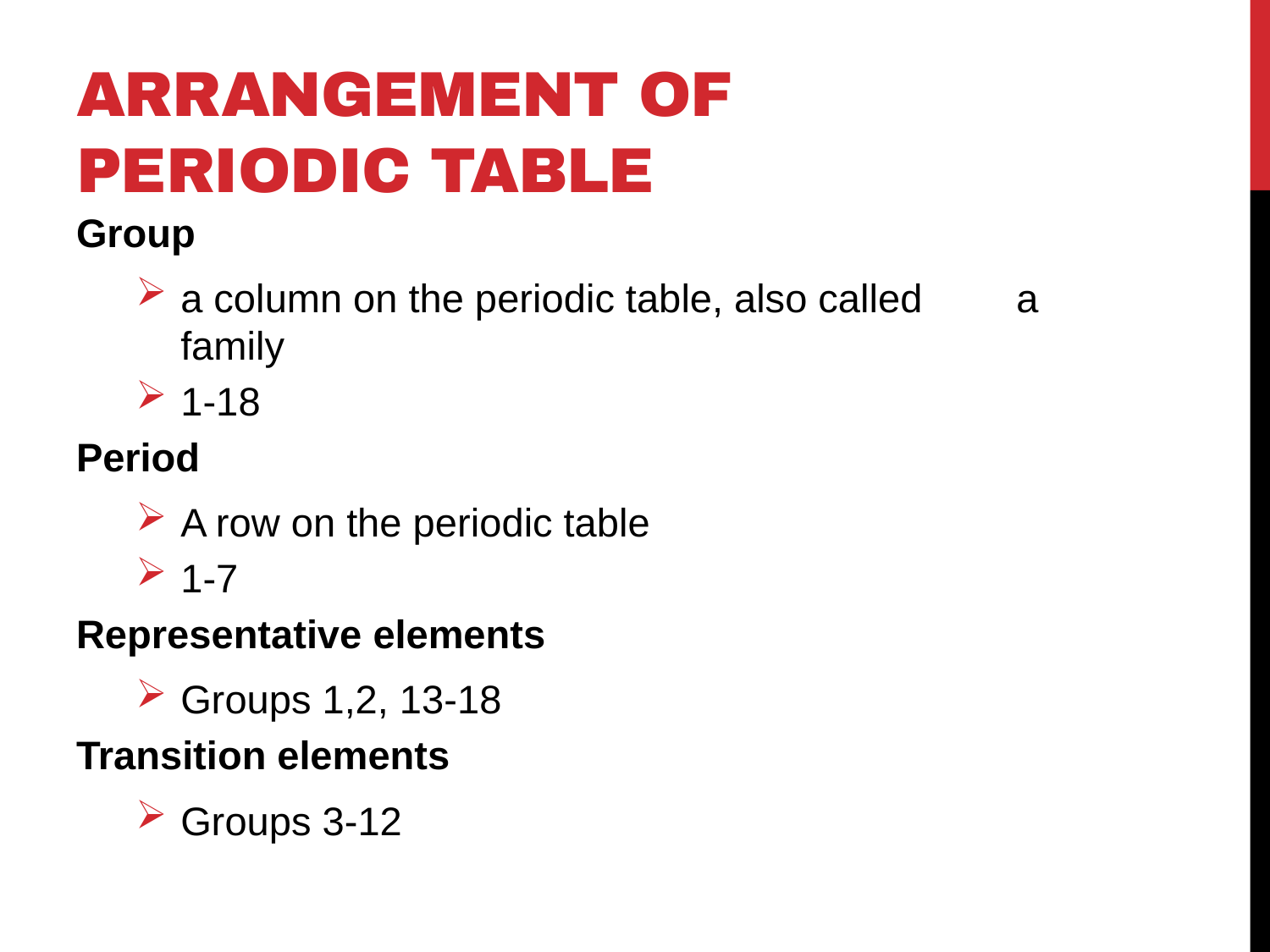

# Arrangement of periodic table
Group
a column on the periodic table, also called 	a family
1-18
Period
A row on the periodic table
1-7
Representative elements
Groups 1,2, 13-18
Transition elements
Groups 3-12